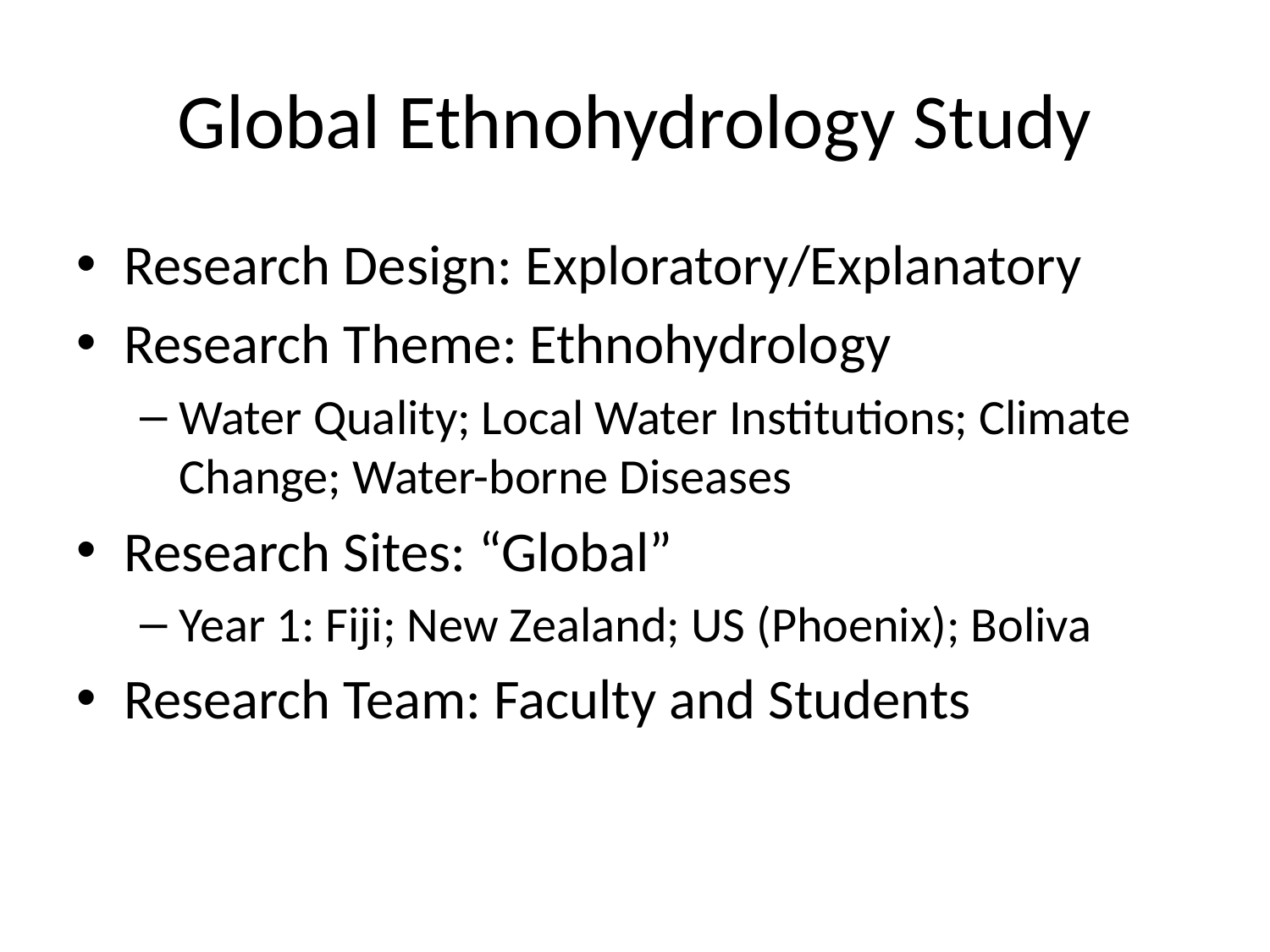

# Global Ethnohydrology Study
Research Design: Exploratory/Explanatory
Research Theme: Ethnohydrology
Water Quality; Local Water Institutions; Climate Change; Water-borne Diseases
Research Sites: “Global”
Year 1: Fiji; New Zealand; US (Phoenix); Boliva
Research Team: Faculty and Students